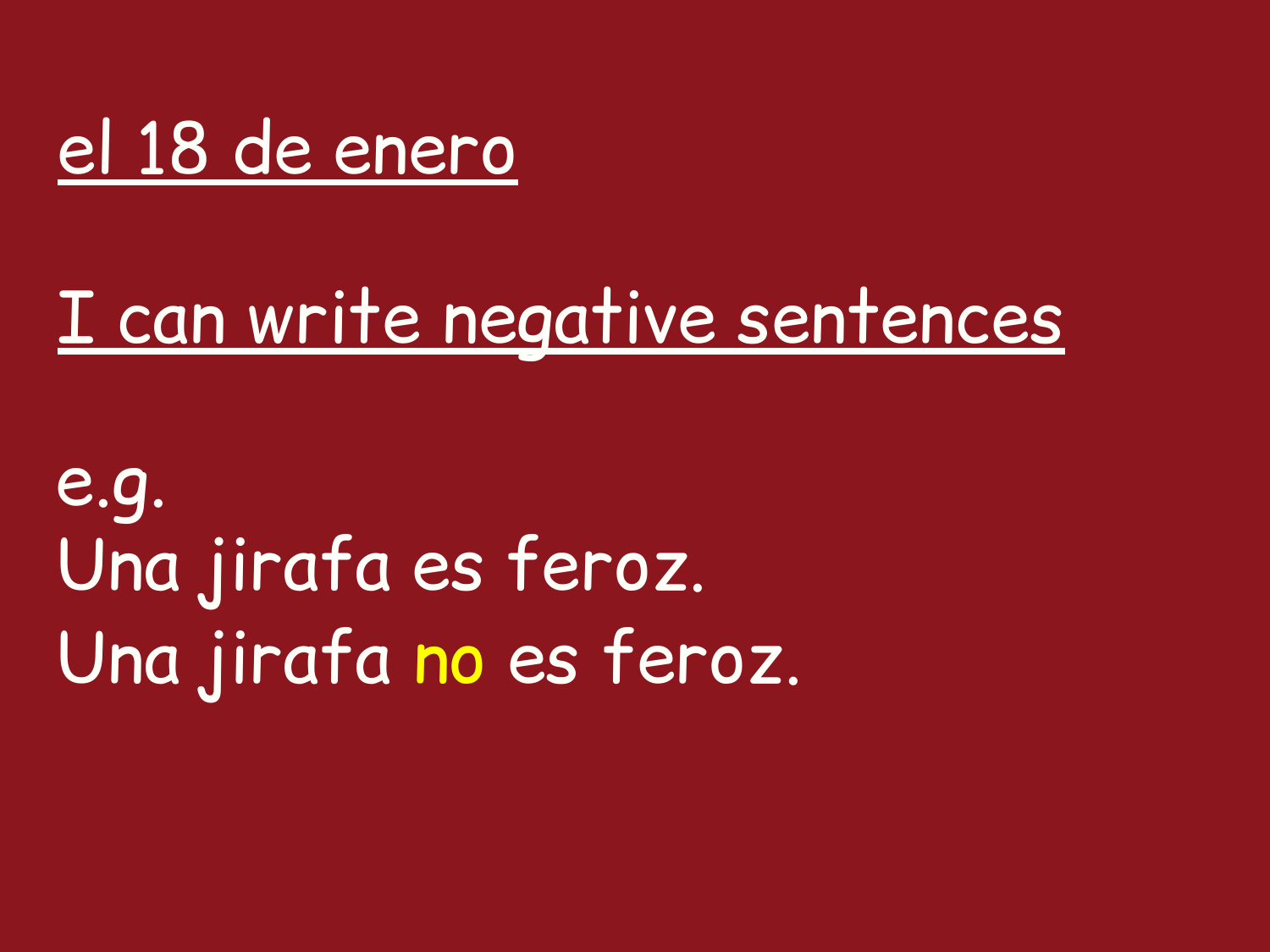

el 18 de enero

I can write negative sentences
e.g.
Una jirafa es feroz.
Una jirafa no es feroz.